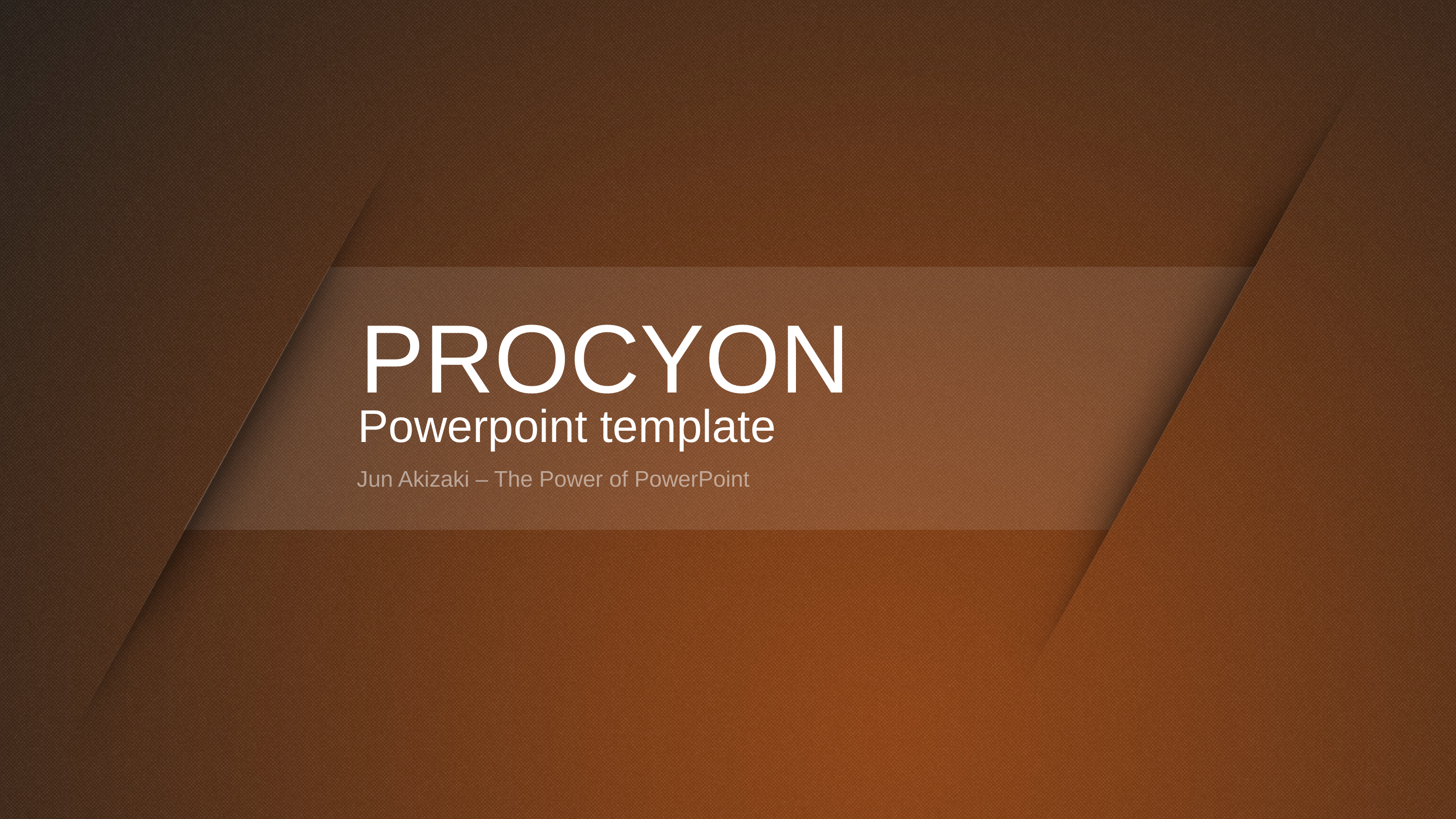

# PROCYON
Powerpoint template
Jun Akizaki – The Power of PowerPoint